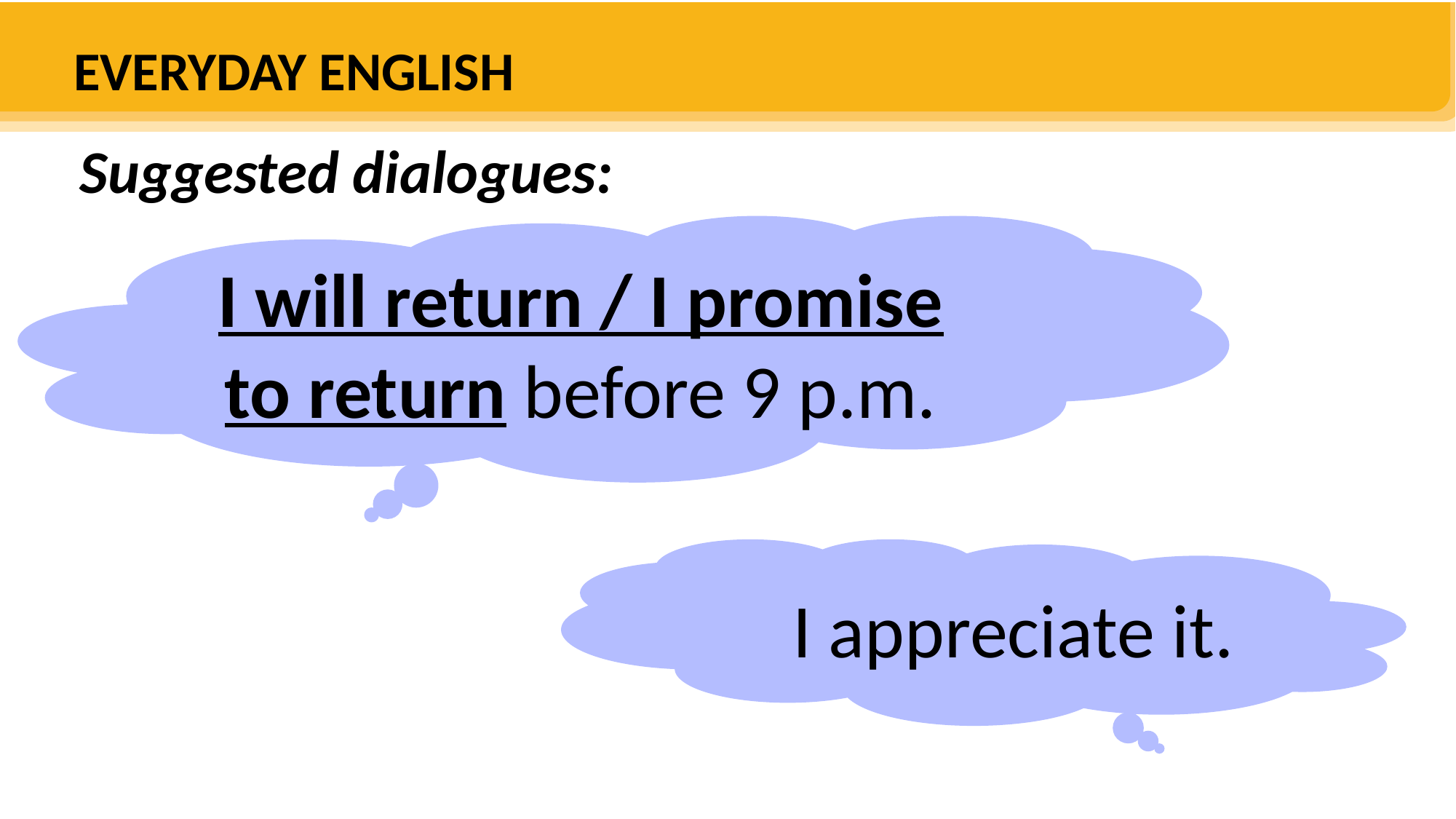

EVERYDAY ENGLISH
Suggested dialogues:
I will return / I promise to return before 9 p.m.
I will be / I promise to be on time for the performance.
I appreciate it.